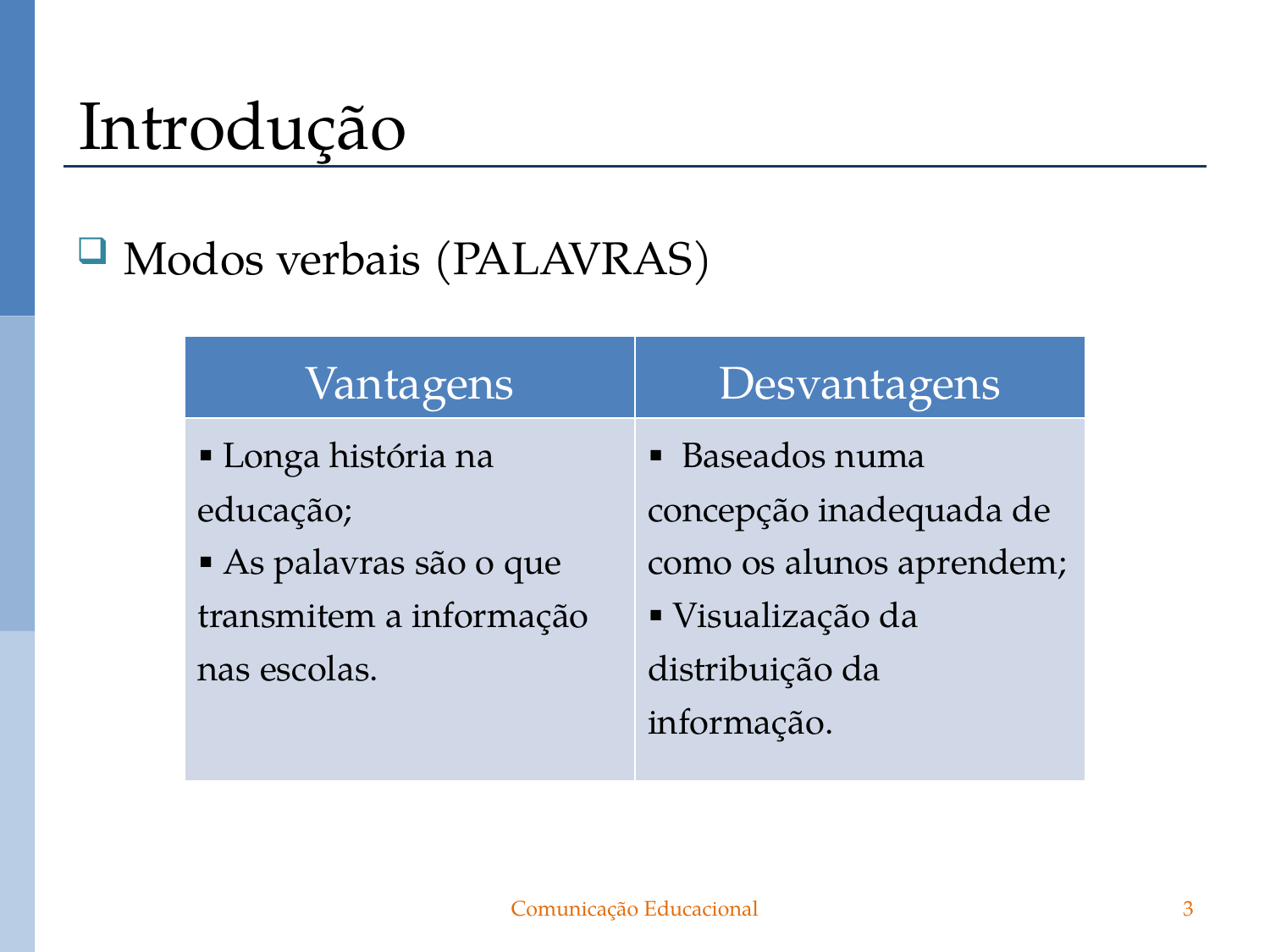

Introdução
Modos verbais (PALAVRAS)

| Vantagens | Desvantagens |
| --- | --- |
| Longa história na educação; As palavras são o que transmitem a informação nas escolas. | Baseados numa concepção inadequada de como os alunos aprendem; Visualização da distribuição da informação. |
Comunicação Educacional
3